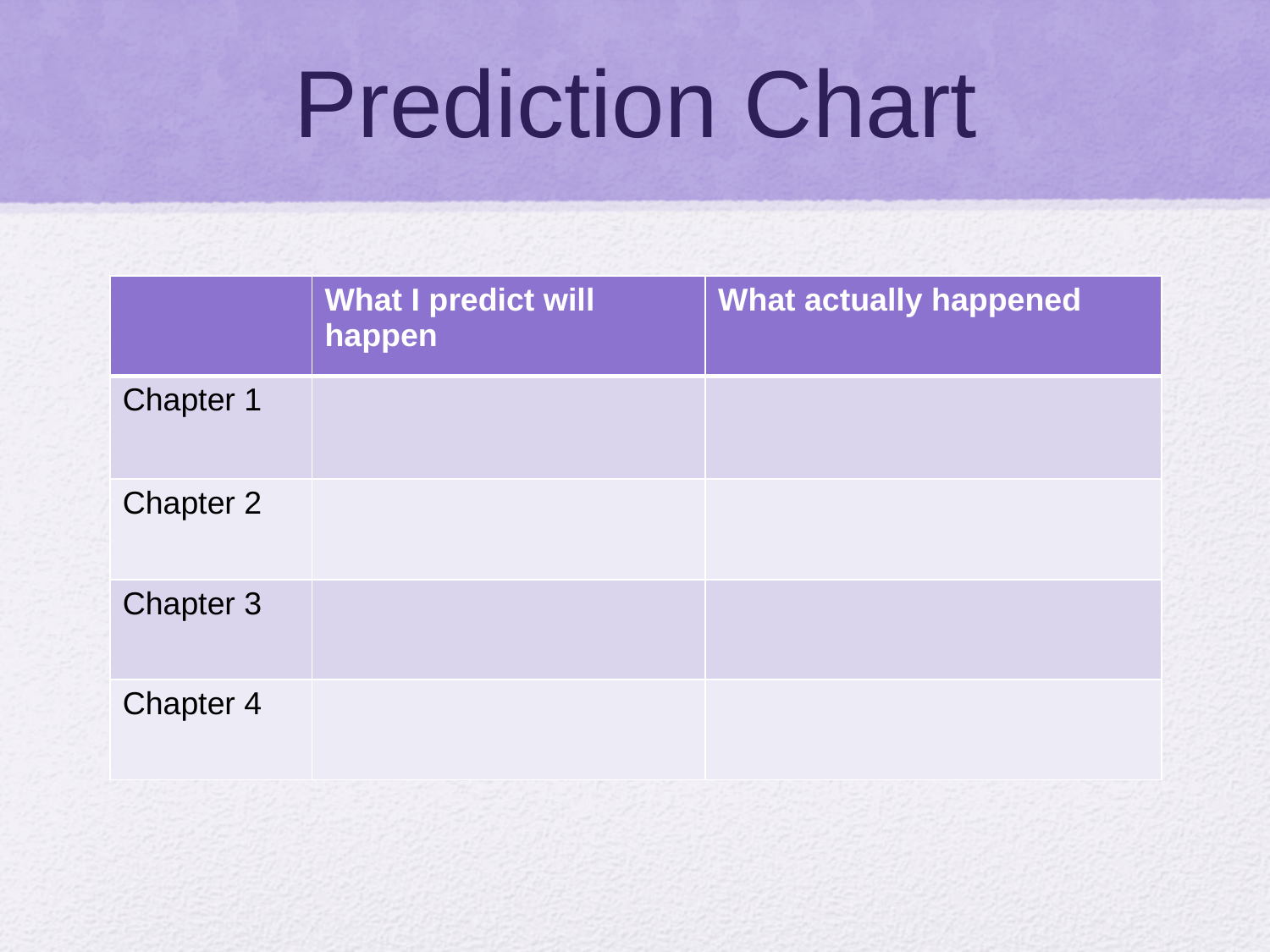

# Prediction Chart
|  | What I predict will happen | What actually happened |
| --- | --- | --- |
| Chapter 1 |  |  |
| Chapter 2 |  |  |
| Chapter 3 |  |  |
| Chapter 4 |  |  |